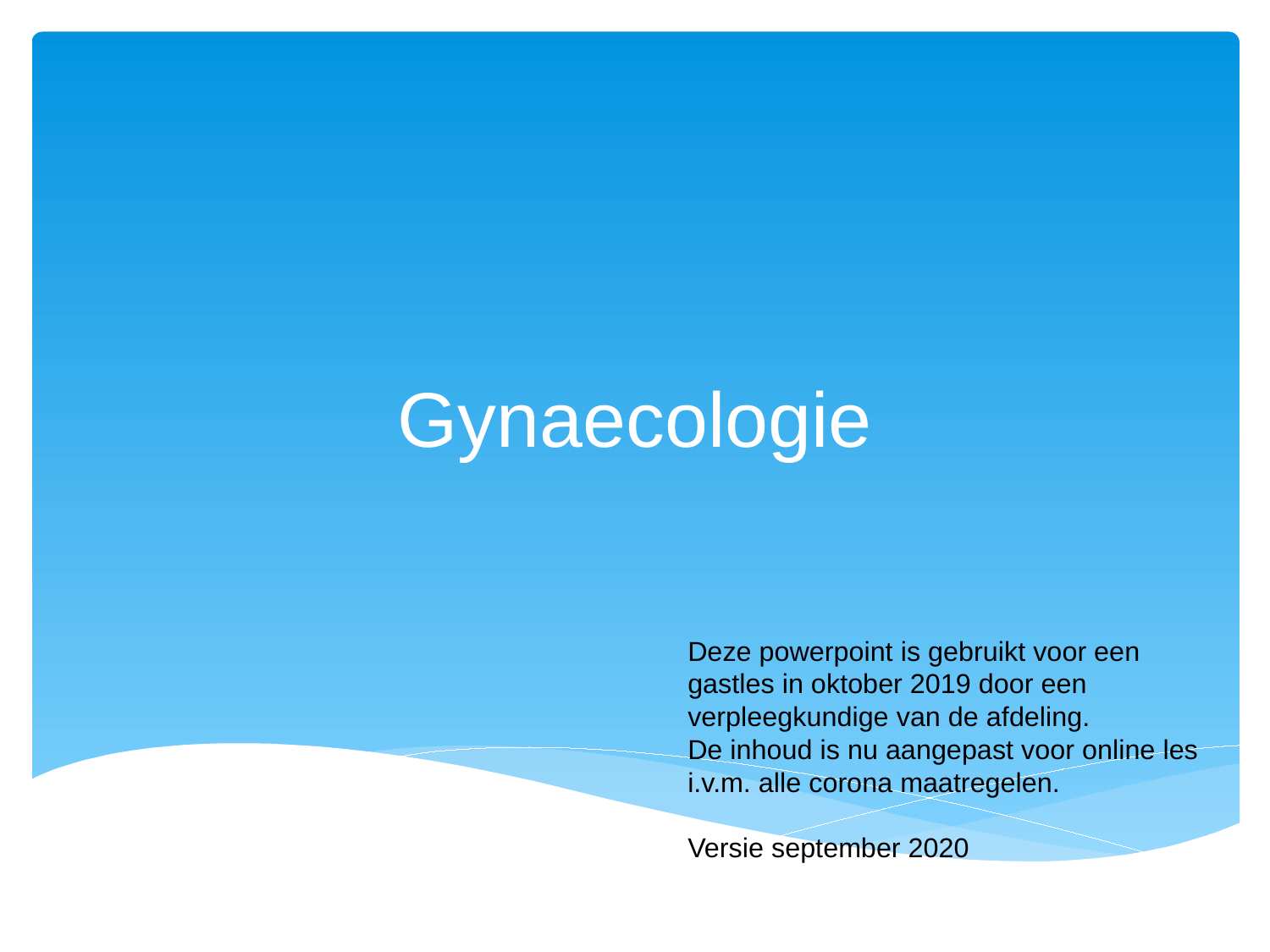

# Gynaecologie
Deze powerpoint is gebruikt voor een gastles in oktober 2019 door een verpleegkundige van de afdeling.
De inhoud is nu aangepast voor online les i.v.m. alle corona maatregelen.

Versie september 2020